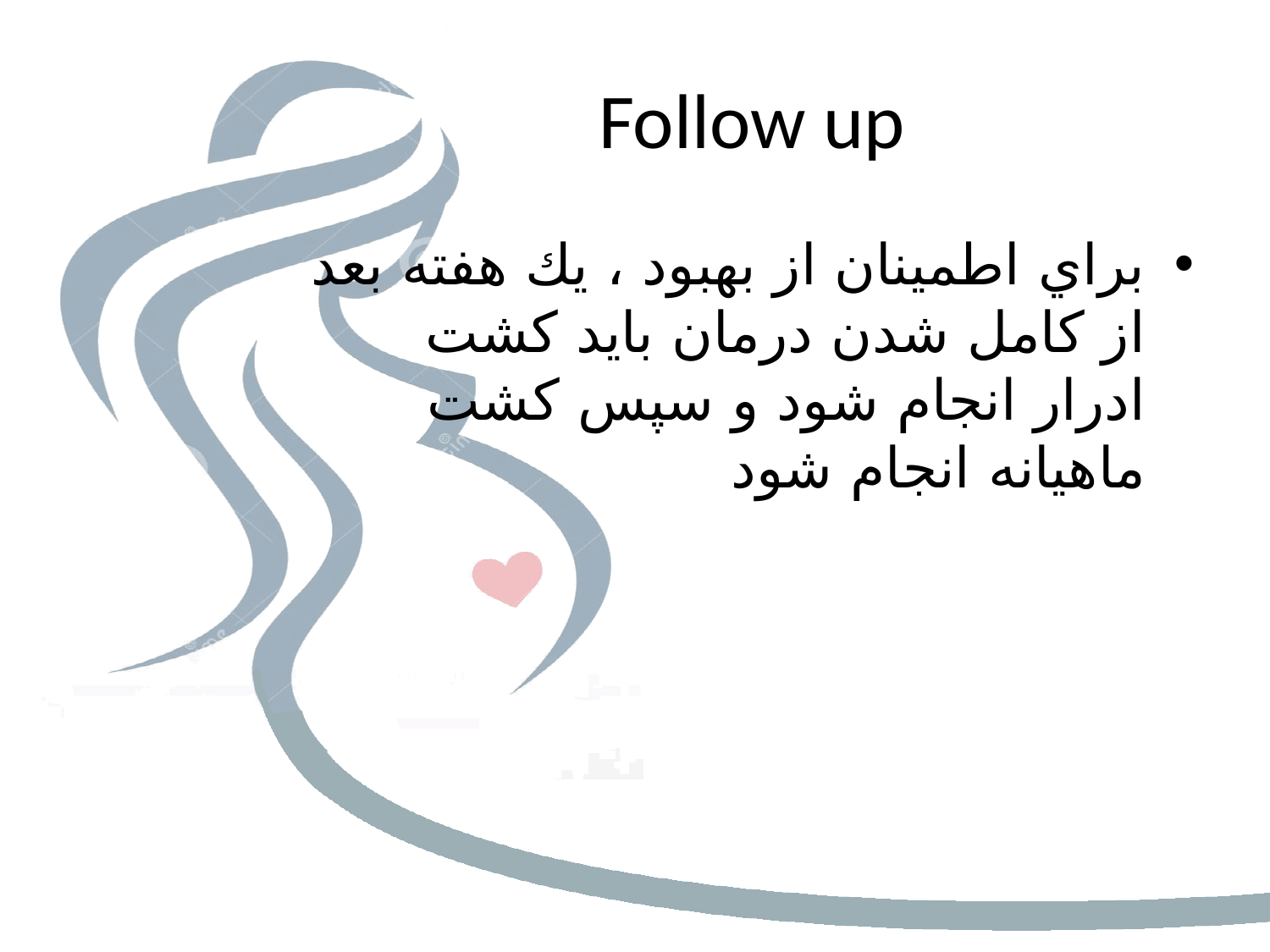

# Follow up
براي اطمينان از بهبود ، يك هفته بعد از كامل شدن درمان بايد كشت ادرار انجام شود و سپس كشت ماهيانه انجام شود